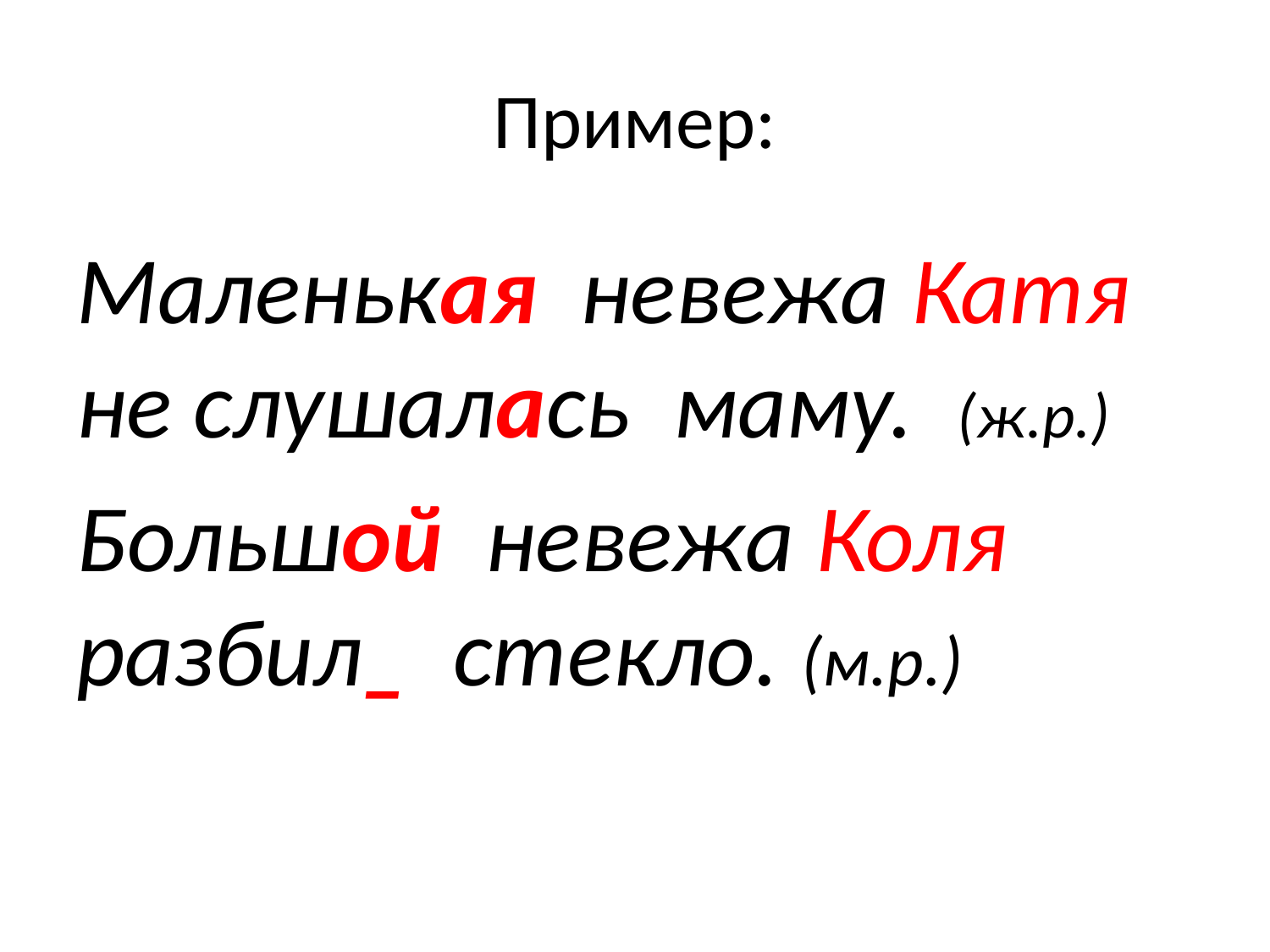

# Пример:
Маленькая  невежа Катя не слушалась  маму.  (ж.р.)
Большой  невежа Коля разбил_  стекло. (м.р.)